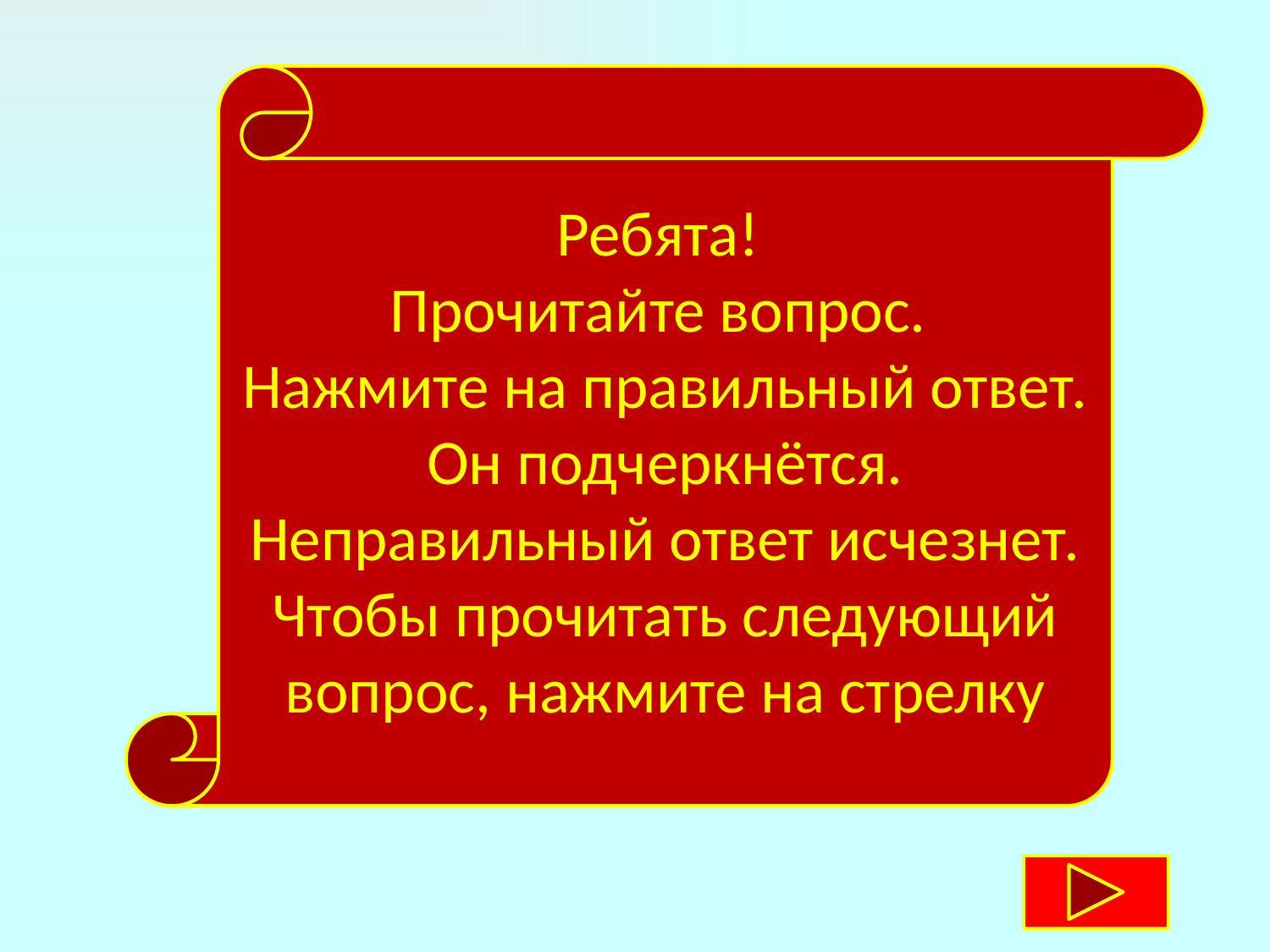

Ребята!
Прочитайте вопрос.
Нажмите на правильный ответ. Он подчеркнётся. Неправильный ответ исчезнет. Чтобы прочитать следующий вопрос, нажмите на стрелку